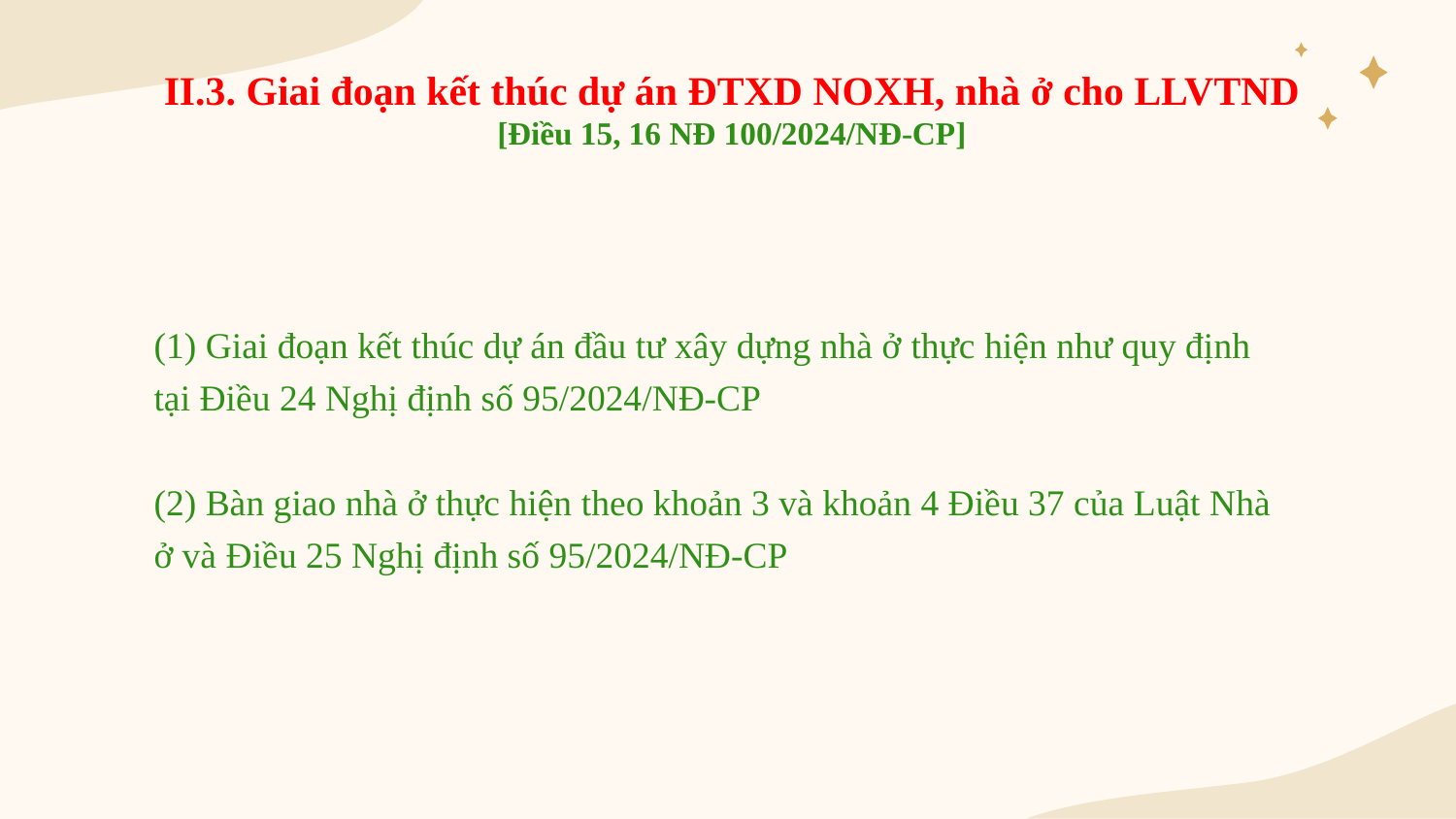

II.3. Giai đoạn kết thúc dự án ĐTXD NOXH, nhà ở cho LLVTND
[Điều 15, 16 NĐ 100/2024/NĐ-CP]
# (1) Giai đoạn kết thúc dự án đầu tư xây dựng nhà ở thực hiện như quy định tại Điều 24 Nghị định số 95/2024/NĐ-CP (2) Bàn giao nhà ở thực hiện theo khoản 3 và khoản 4 Điều 37 của Luật Nhà ở và Điều 25 Nghị định số 95/2024/NĐ-CP